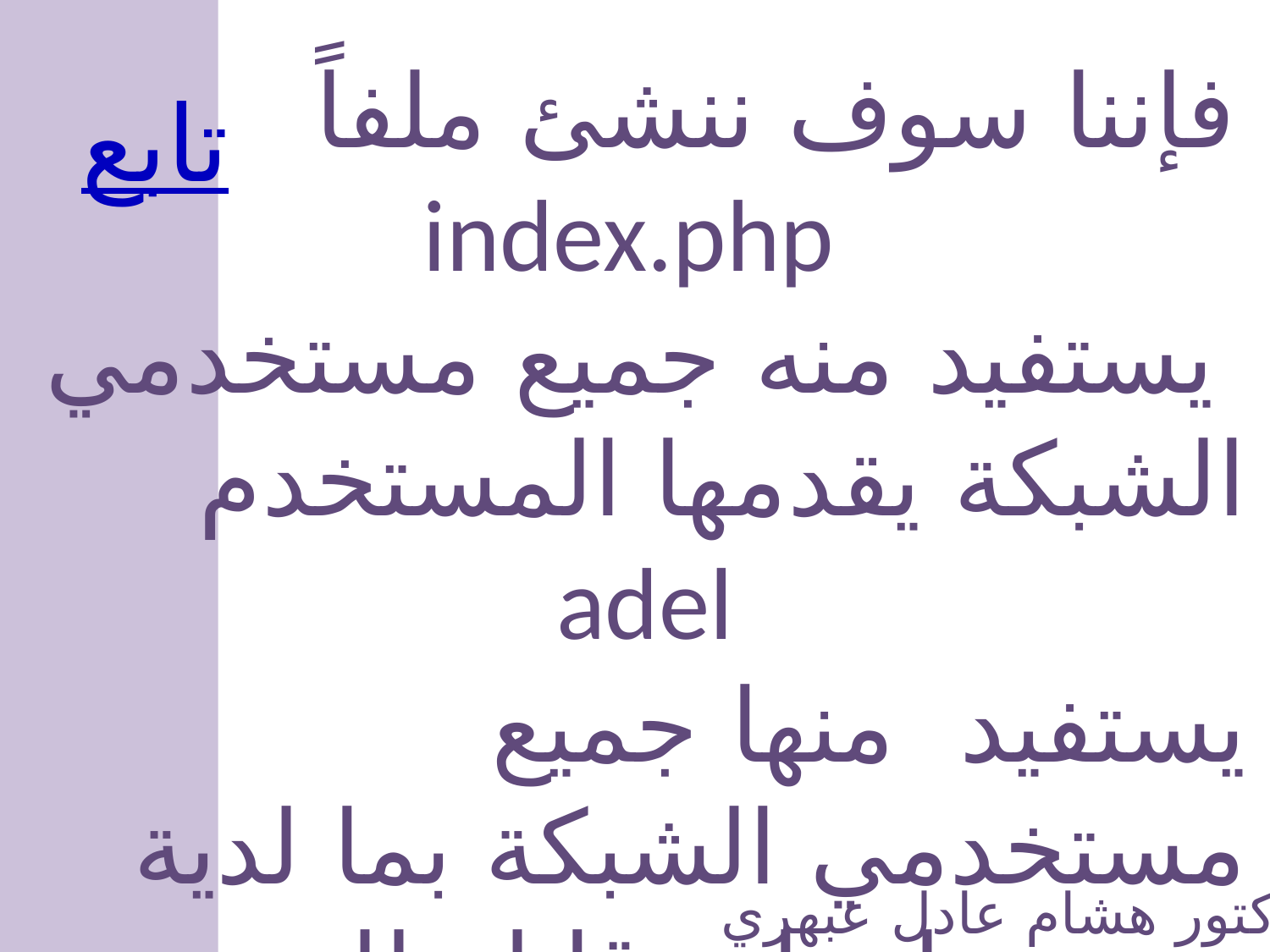

فإننا سوف ننشئ ملفاً
 index.php
 يستفيد منه جميع مستخدمي الشبكة يقدمها المستخدم
 adel
يستفيد  منها جميع مستخدمي الشبكة بما لدية
 من معلومات قابلة للتحديث ديناميكياً.
تابع
الدكتور هشام عادل عبهري